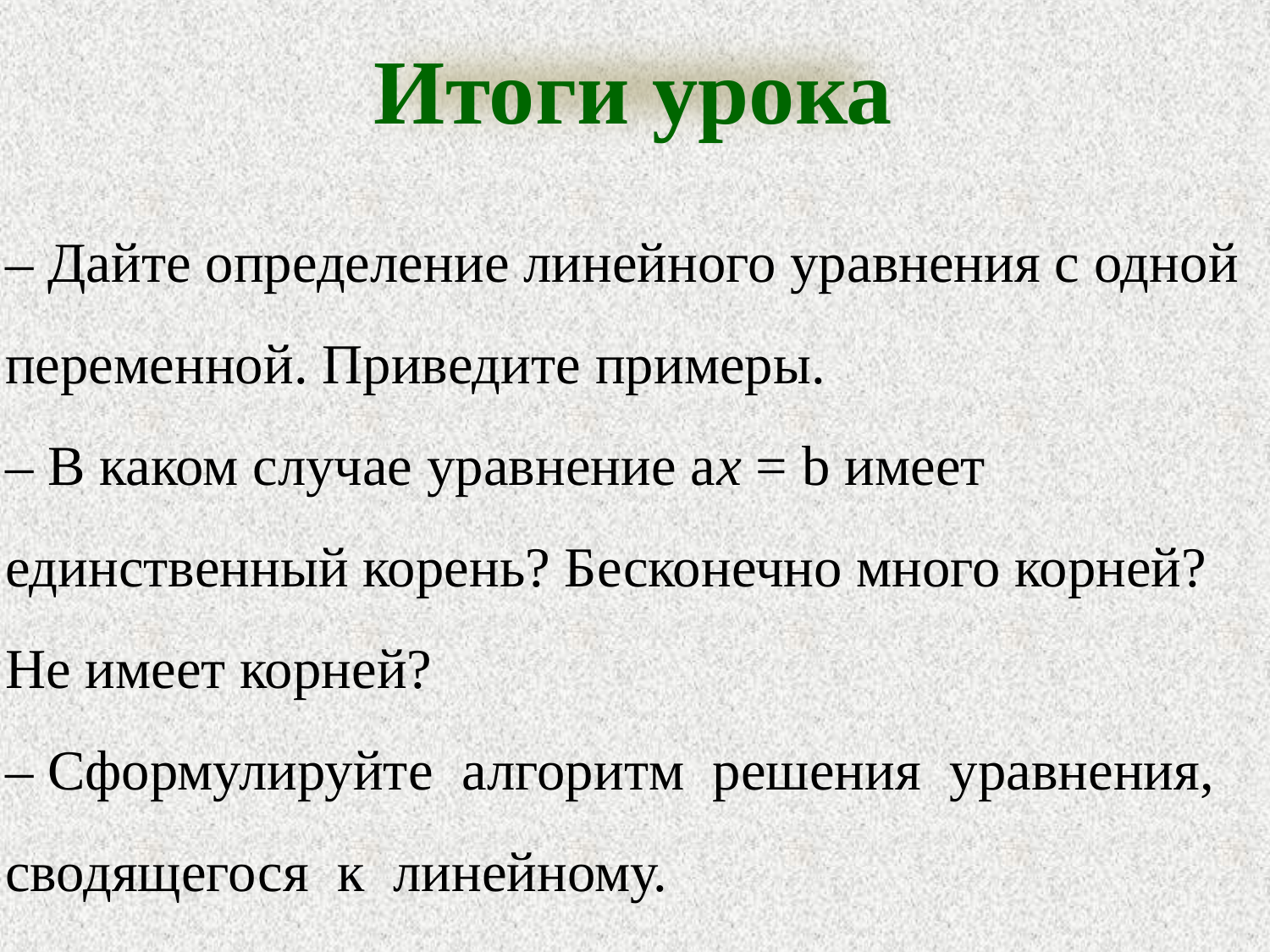

Итоги урока
– Дайте определение линейного уравнения с одной переменной. Приведите примеры.
– В каком случае уравнение ax = b имеет единственный корень? Бесконечно много корней? Не имеет корней?
– Сформулируйте  алгоритм  решения  уравнения,  сводящегося  к  линейному.